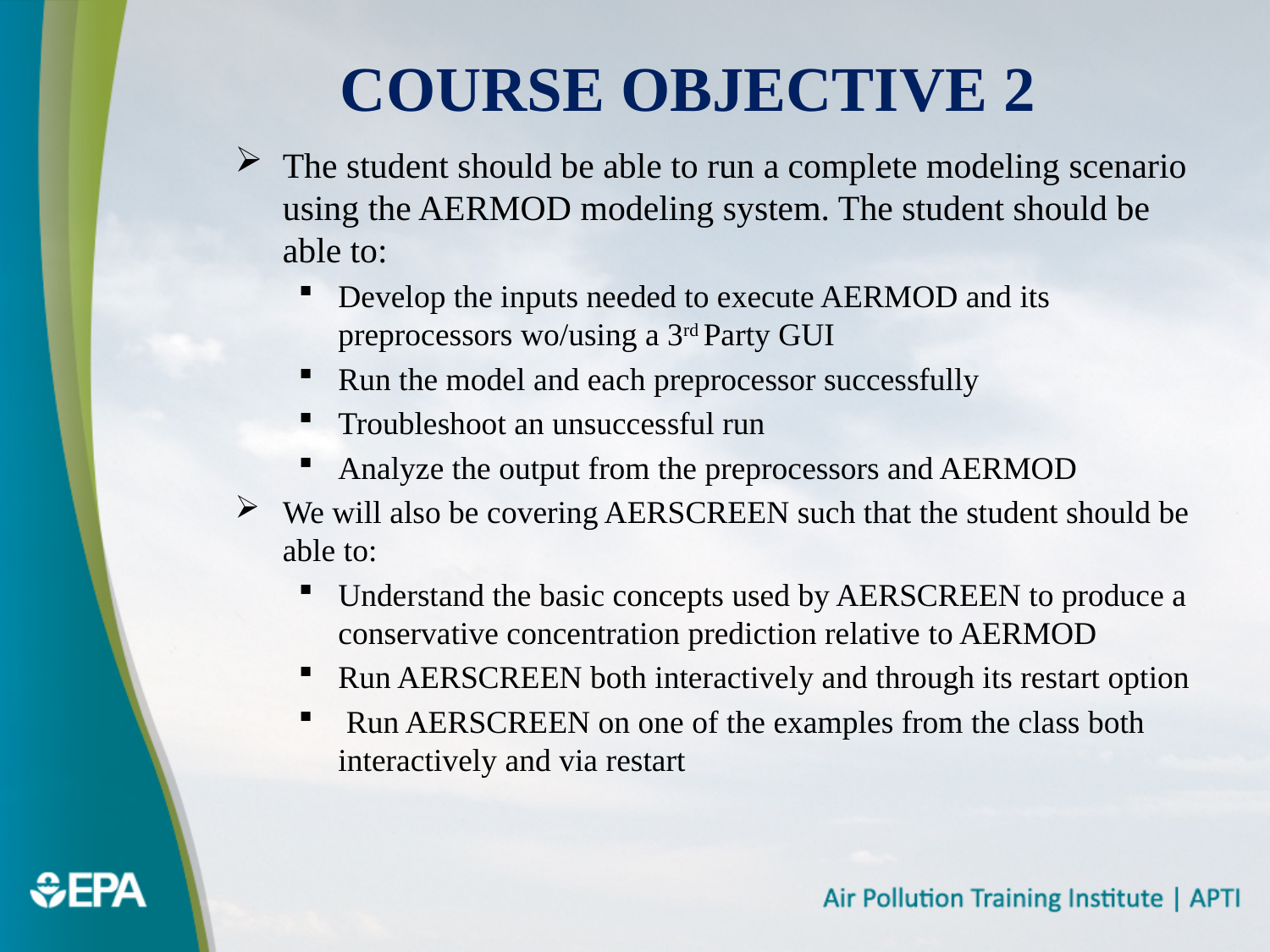

# Course Objective 2
The student should be able to run a complete modeling scenario using the AERMOD modeling system. The student should be able to:
Develop the inputs needed to execute AERMOD and its preprocessors wo/using a 3rd Party GUI
Run the model and each preprocessor successfully
Troubleshoot an unsuccessful run
Analyze the output from the preprocessors and AERMOD
We will also be covering AERSCREEN such that the student should be able to:
Understand the basic concepts used by AERSCREEN to produce a conservative concentration prediction relative to AERMOD
Run AERSCREEN both interactively and through its restart option
 Run AERSCREEN on one of the examples from the class both interactively and via restart